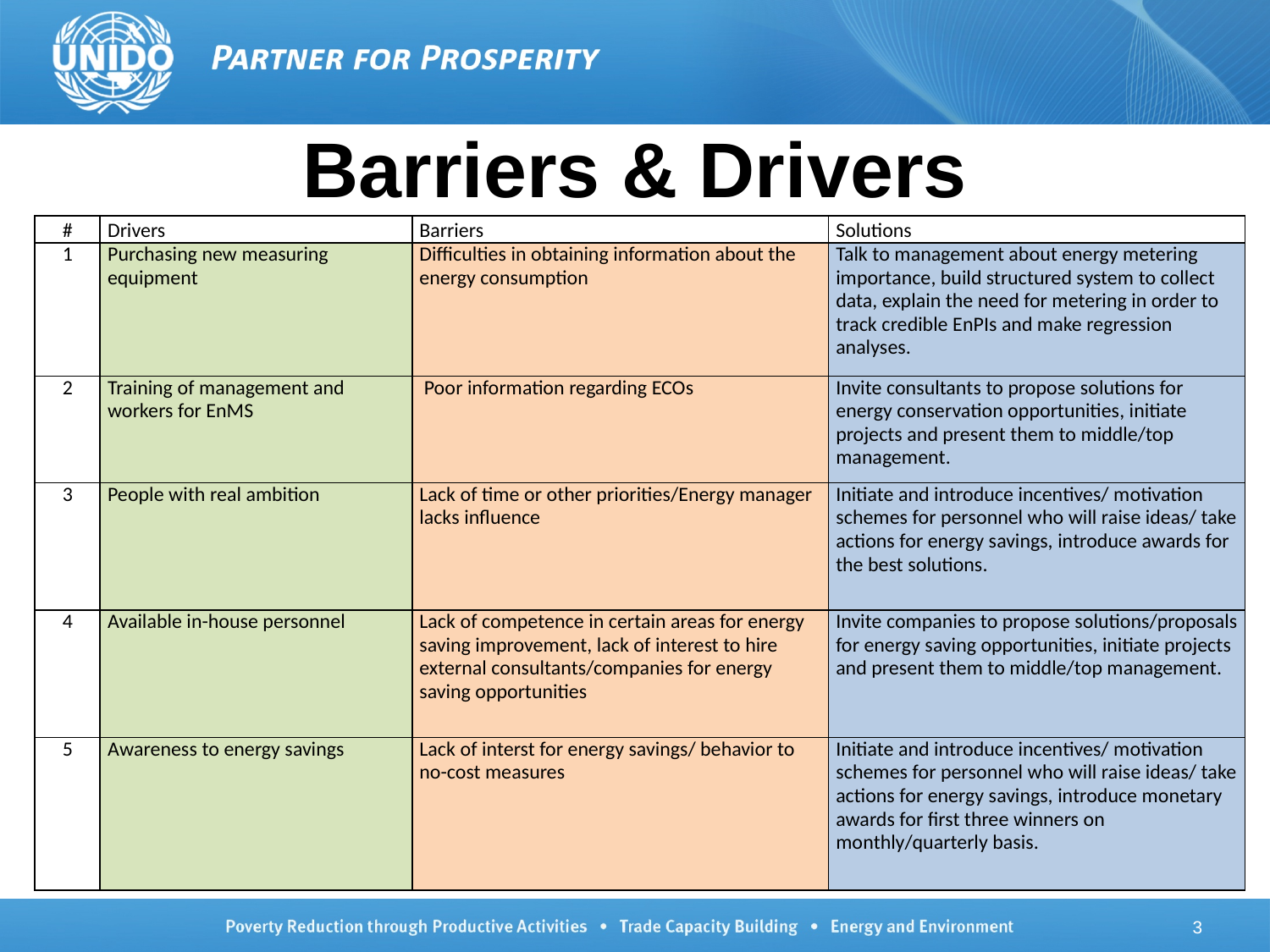

Barriers & Drivers
| # | Drivers | Barriers | Solutions |
| --- | --- | --- | --- |
| 1 | Purchasing new measuring equipment | Difficulties in obtaining information about the energy consumption | Talk to management about energy metering importance, build structured system to collect data, explain the need for metering in order to track credible EnPIs and make regression analyses. |
| 2 | Training of management and workers for EnMS | Poor information regarding ECOs | Invite consultants to propose solutions for energy conservation opportunities, initiate projects and present them to middle/top management. |
| 3 | People with real ambition | Lack of time or other priorities/Energy manager lacks influence | Initiate and introduce incentives/ motivation schemes for personnel who will raise ideas/ take actions for energy savings, introduce awards for the best solutions. |
| 4 | Available in-house personnel | Lack of competence in certain areas for energy saving improvement, lack of interest to hire external consultants/companies for energy saving opportunities | Invite companies to propose solutions/proposals for energy saving opportunities, initiate projects and present them to middle/top management. |
| 5 | Awareness to energy savings | Lack of interst for energy savings/ behavior to no-cost measures | Initiate and introduce incentives/ motivation schemes for personnel who will raise ideas/ take actions for energy savings, introduce monetary awards for first three winners on monthly/quarterly basis. |
3